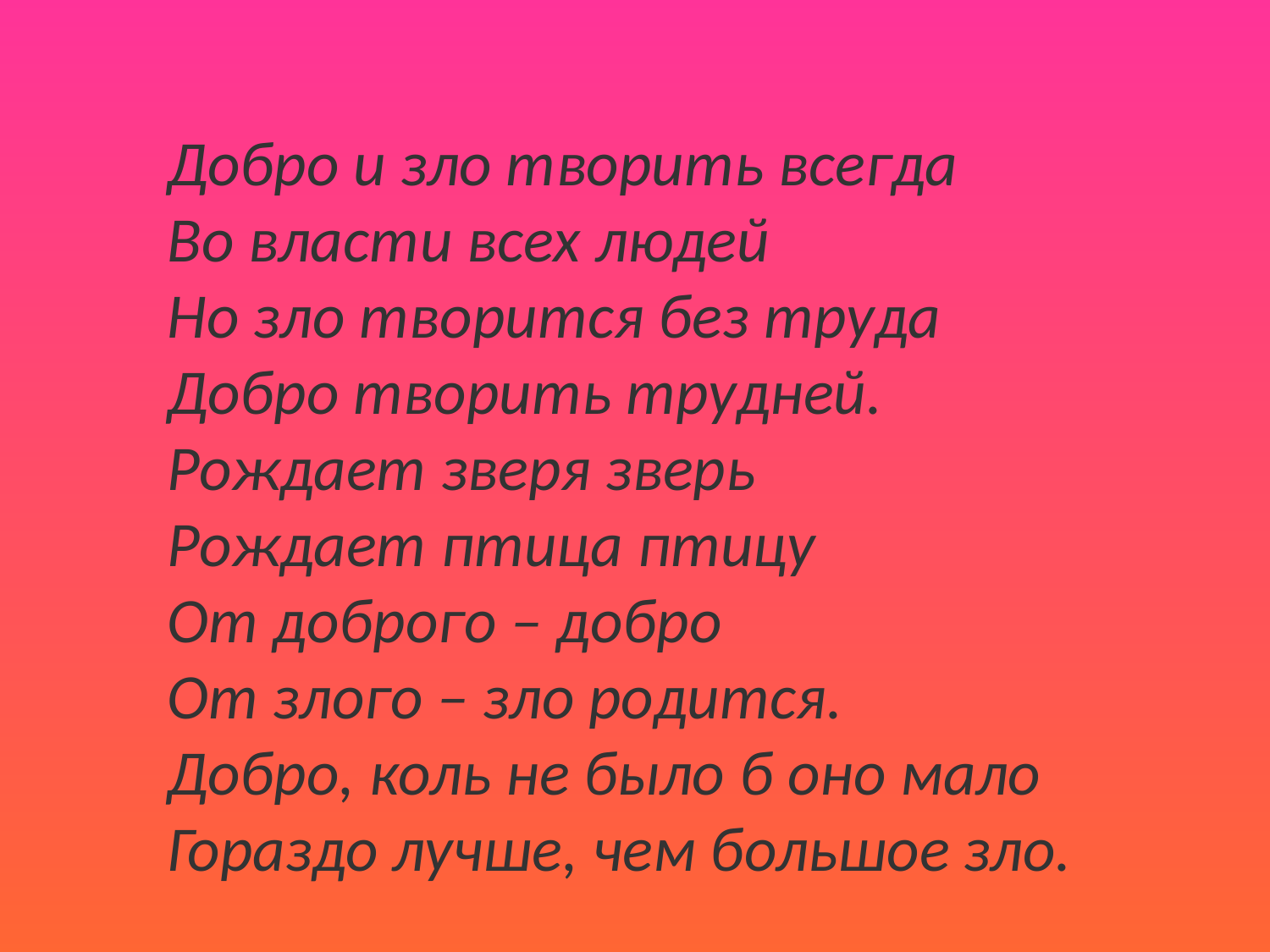

Добро и зло творить всегда 
Во власти всех людей 
Но зло творится без труда 
Добро творить трудней. 
Рождает зверя зверь 
Рождает птица птицу 
От доброго – добро 
От злого – зло родится. 
Добро, коль не было б оно мало 
Гораздо лучше, чем большое зло.